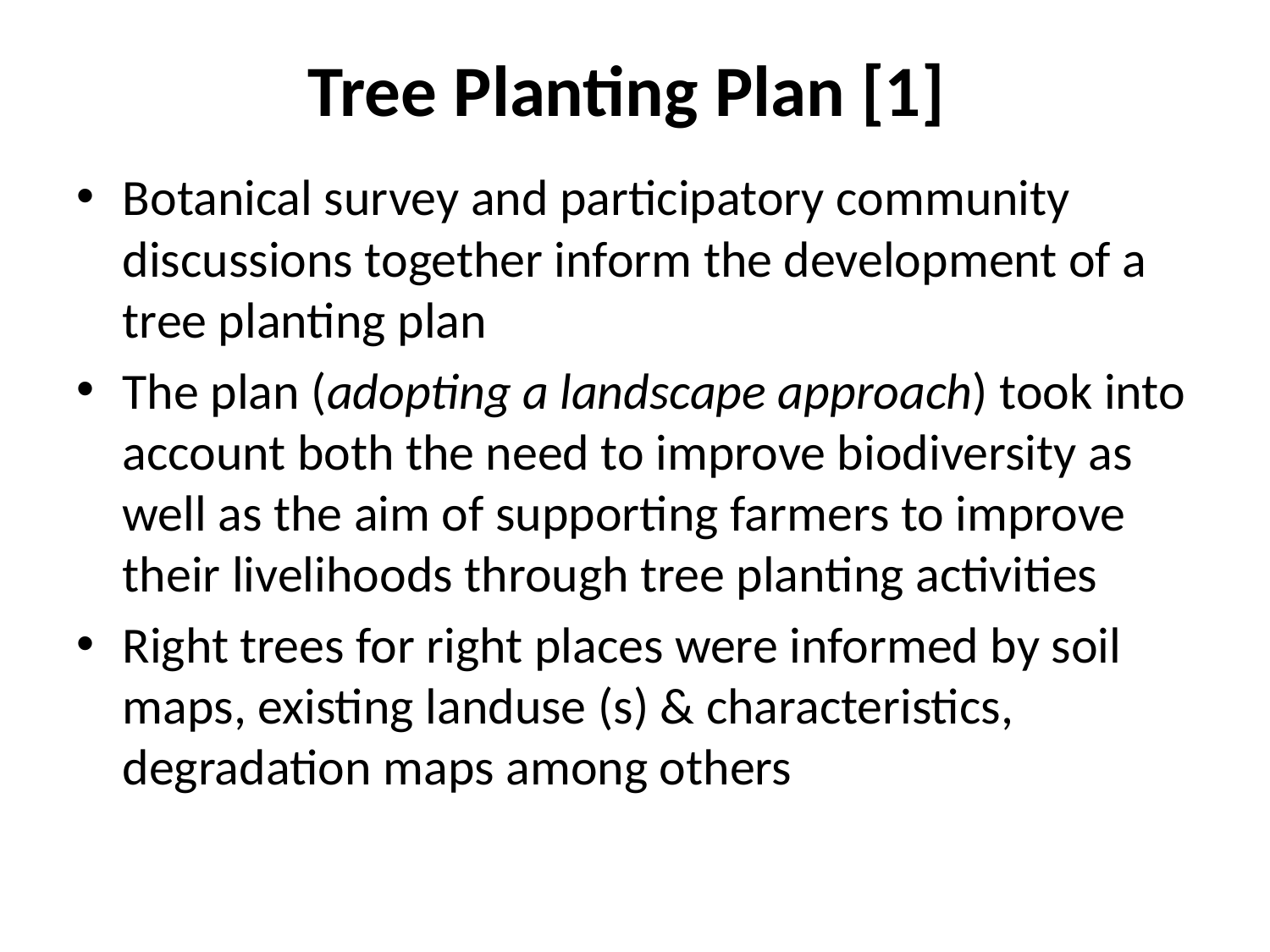

# Tree Planting Plan [1]
Botanical survey and participatory community discussions together inform the development of a tree planting plan
The plan (adopting a landscape approach) took into account both the need to improve biodiversity as well as the aim of supporting farmers to improve their livelihoods through tree planting activities
Right trees for right places were informed by soil maps, existing landuse (s) & characteristics, degradation maps among others